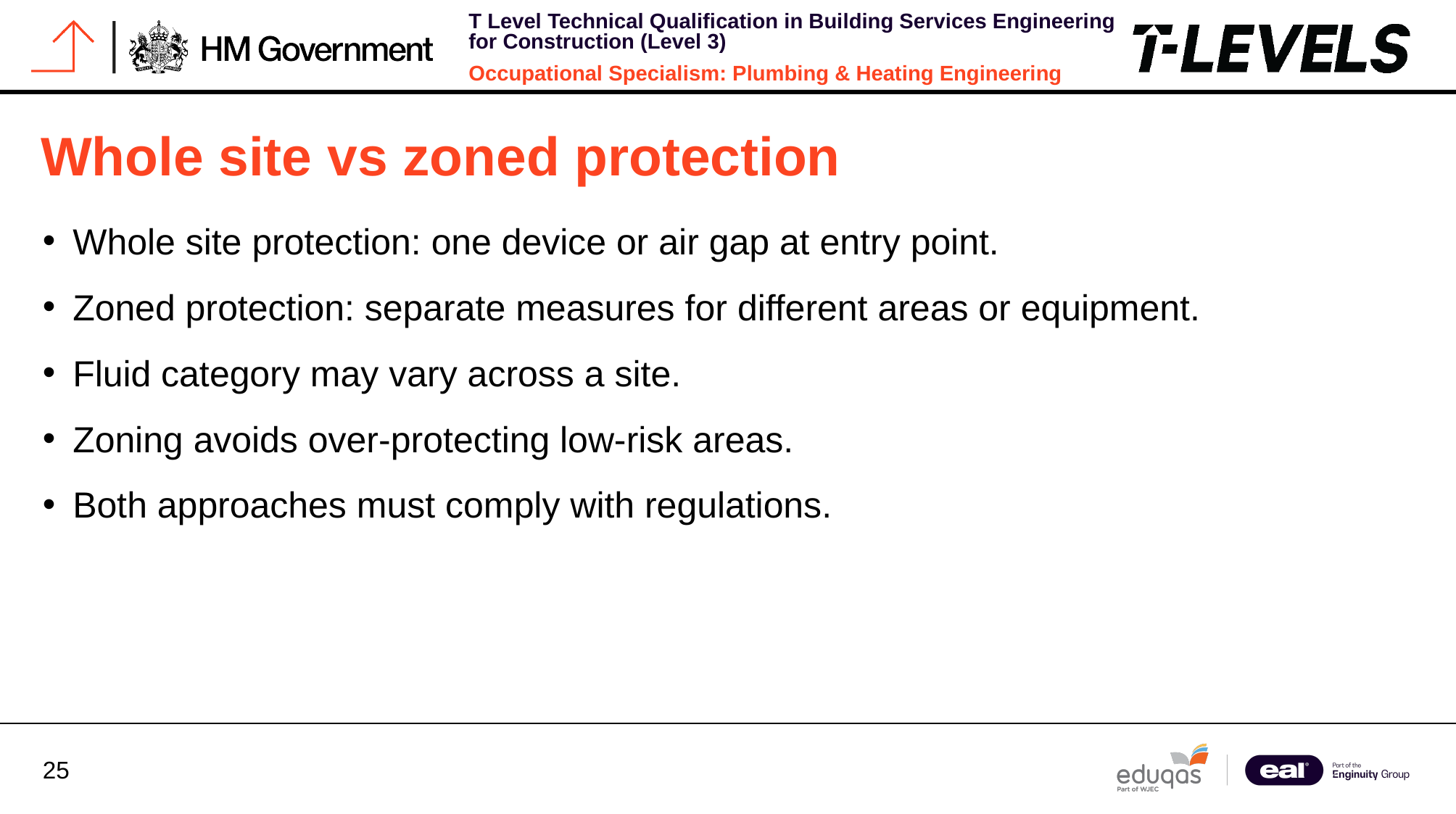

# Whole site vs zoned protection
Whole site protection: one device or air gap at entry point.
Zoned protection: separate measures for different areas or equipment.
Fluid category may vary across a site.
Zoning avoids over-protecting low-risk areas.
Both approaches must comply with regulations.